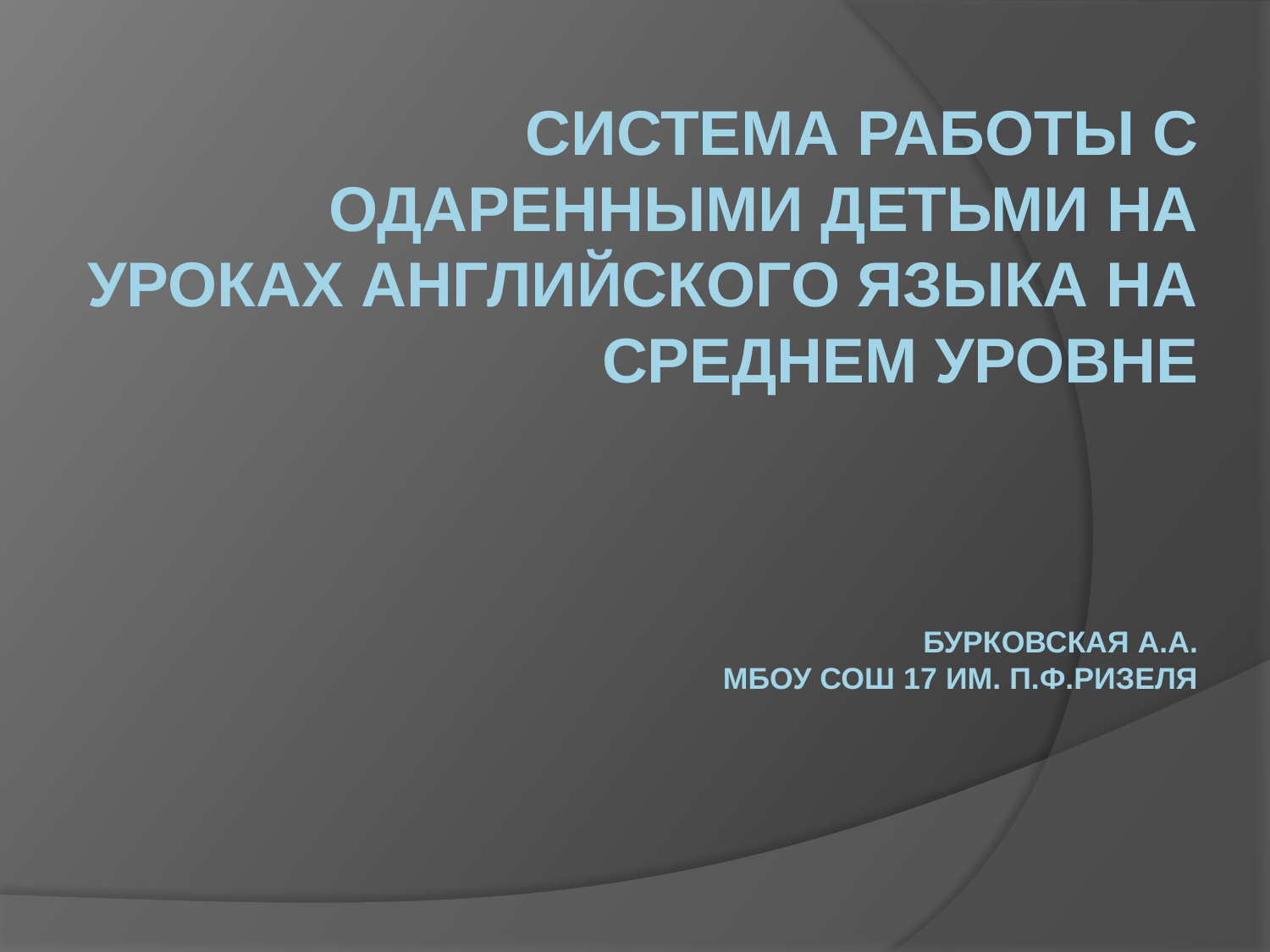

# Система работы с одаренными детьми на уроках английского языка на среднем уровне Бурковская А.А. МБОУ СОШ 17 им. П.Ф.Ризеля